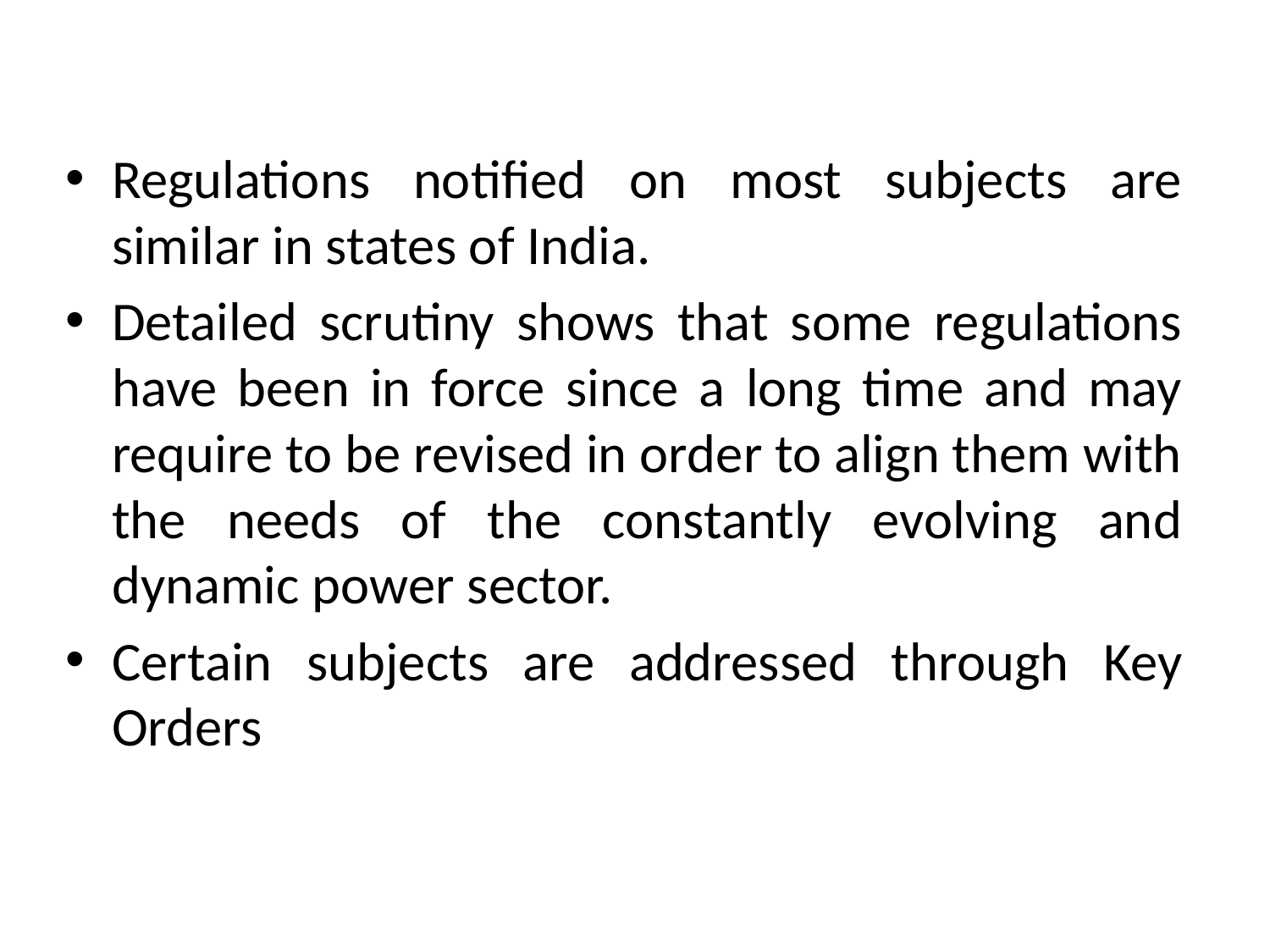

Regulations notified on most subjects are similar in states of India.
Detailed scrutiny shows that some regulations have been in force since a long time and may require to be revised in order to align them with the needs of the constantly evolving and dynamic power sector.
Certain subjects are addressed through Key Orders